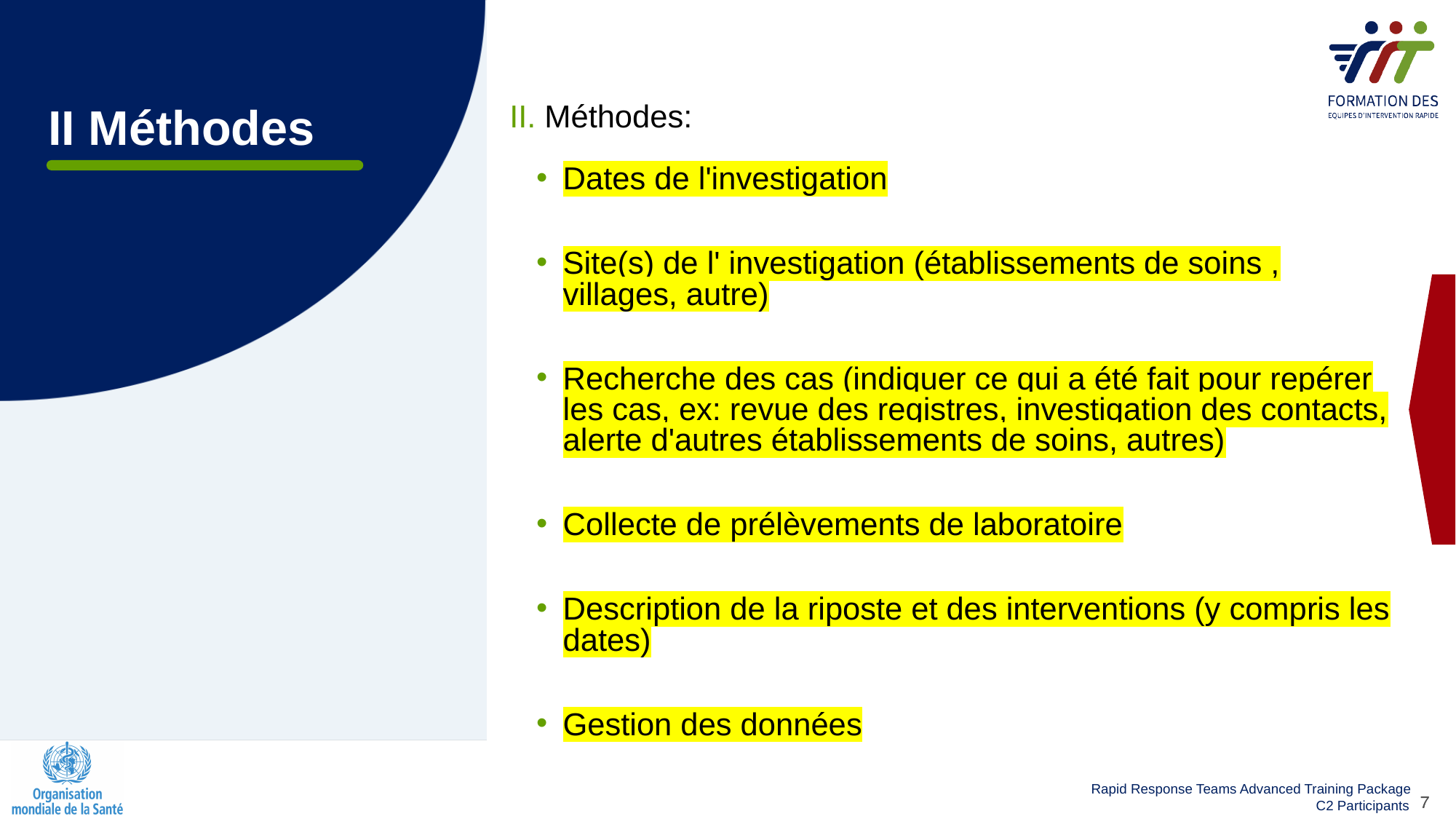

II Méthodes
II. Méthodes:

Dates de l'investigation

Site(s) de l' investigation (établissements de soins , villages, autre)

Recherche des cas (indiquer ce qui a été fait pour repérer les cas, ex: revue des registres, investigation des contacts, alerte d'autres établissements de soins, autres)

Collecte de prélèvements de laboratoire

Description de la riposte et des interventions (y compris les dates)

Gestion des données